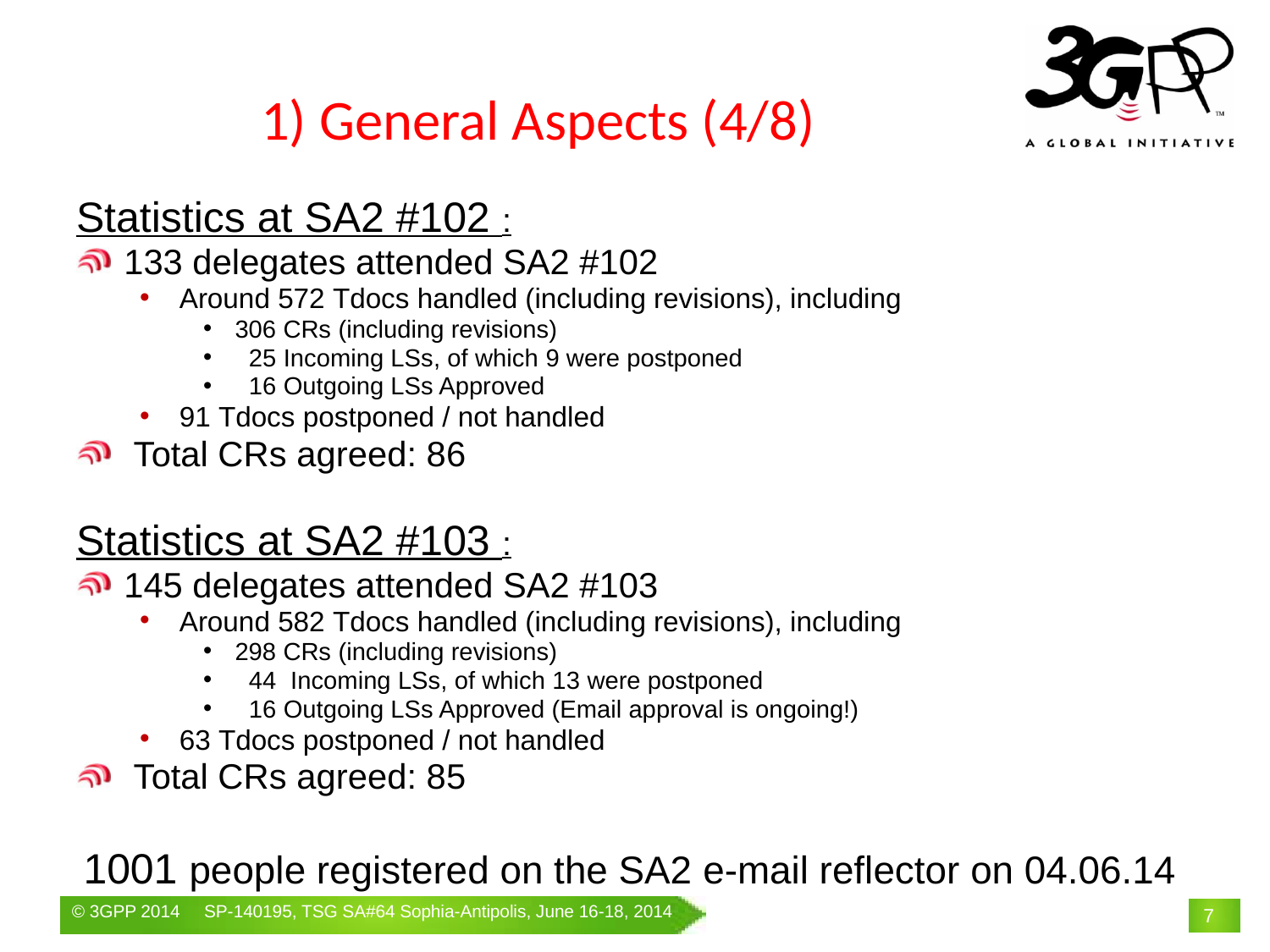

# 1) General Aspects (4/8)
Statistics at SA2 #102 :
133 delegates attended SA2 #102
Around 572 Tdocs handled (including revisions), including
306 CRs (including revisions)
  25 Incoming LSs, of which 9 were postponed
  16 Outgoing LSs Approved
91 Tdocs postponed / not handled
 Total CRs agreed: 86

Statistics at SA2 #103 :
145 delegates attended SA2 #103
Around 582 Tdocs handled (including revisions), including
298 CRs (including revisions)
  44  Incoming LSs, of which 13 were postponed
  16 Outgoing LSs Approved (Email approval is ongoing!)
63 Tdocs postponed / not handled
 Total CRs agreed: 85

1001 people registered on the SA2 e-mail reflector on 04.06.14